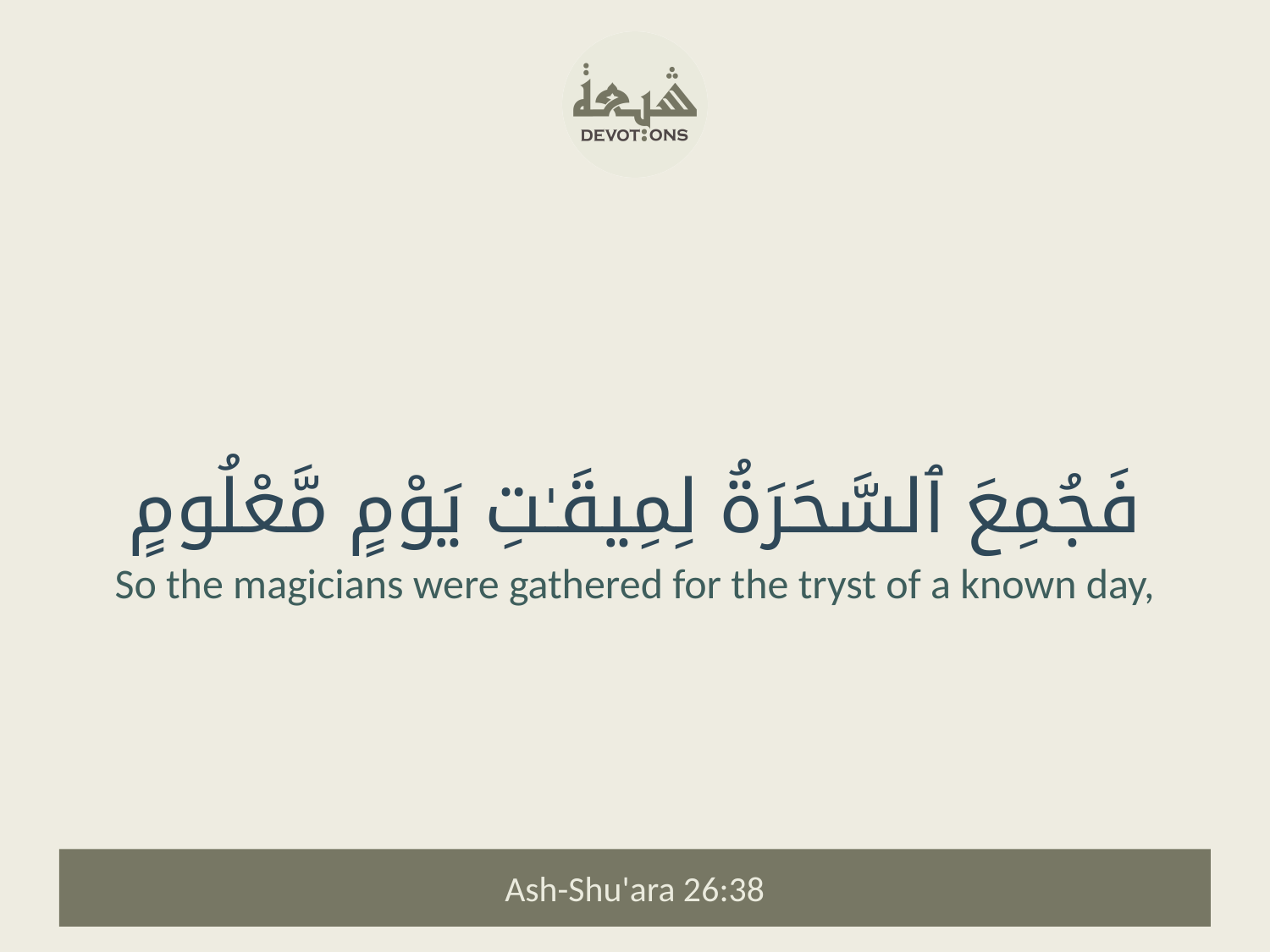

فَجُمِعَ ٱلسَّحَرَةُ لِمِيقَـٰتِ يَوْمٍ مَّعْلُومٍ
So the magicians were gathered for the tryst of a known day,
Ash-Shu'ara 26:38